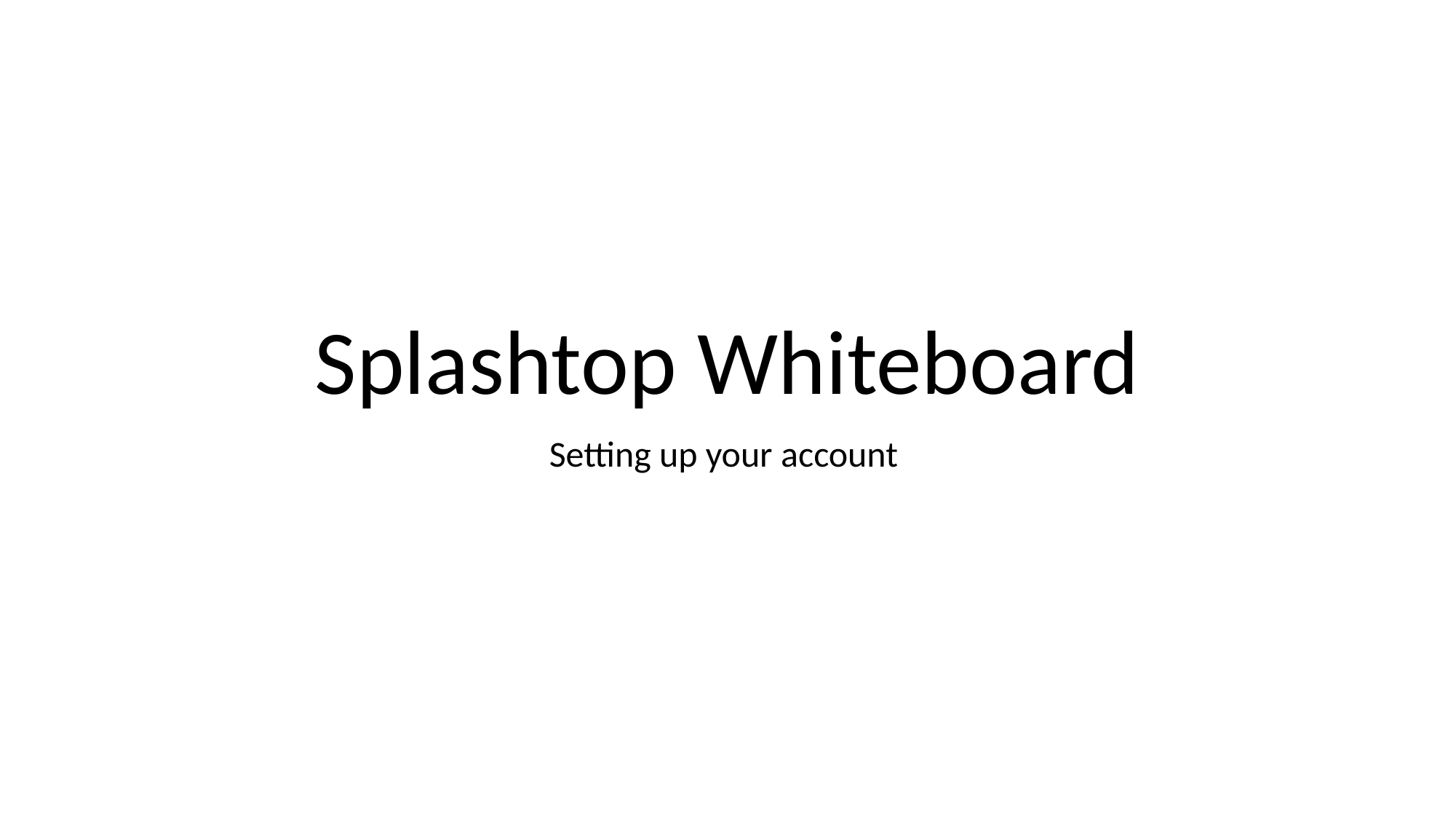

# Splashtop Whiteboard
Setting up your account